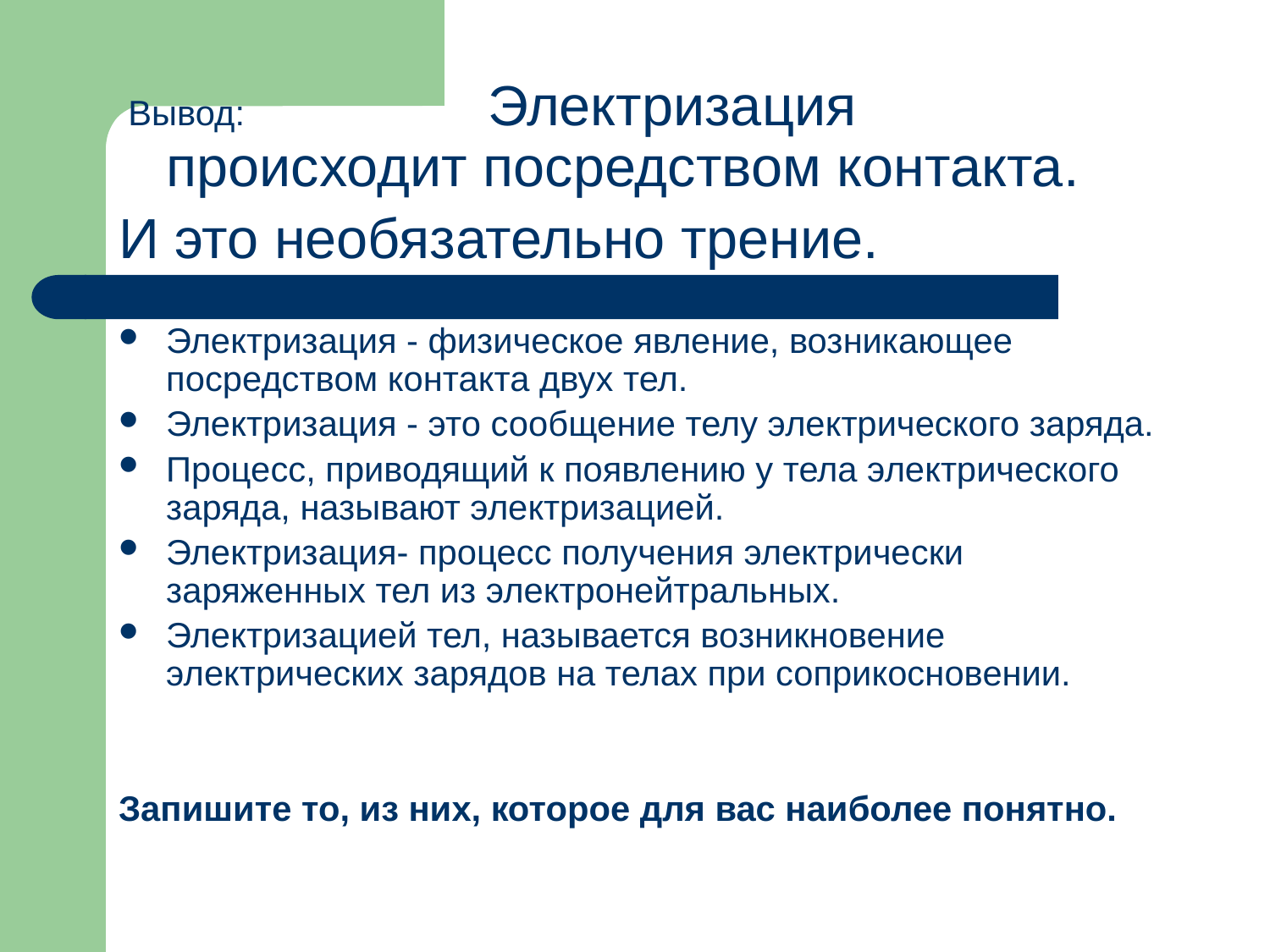

Вывод:                         Электризация происходит посредством контакта.
И это необязательно трение.

Электризация - физическое явление, возникающее посредством контакта двух тел.
Электризация - это сообщение телу электрического заряда.
Процесс, приводящий к появлению у тела электрического заряда, называют электризацией.
Электризация- процесс получения электрически заряженных тел из электронейтральных.
Электризацией тел, называется возникновение электрических зарядов на телах при соприкосновении.

Запишите то, из них, которое для вас наиболее понятно.